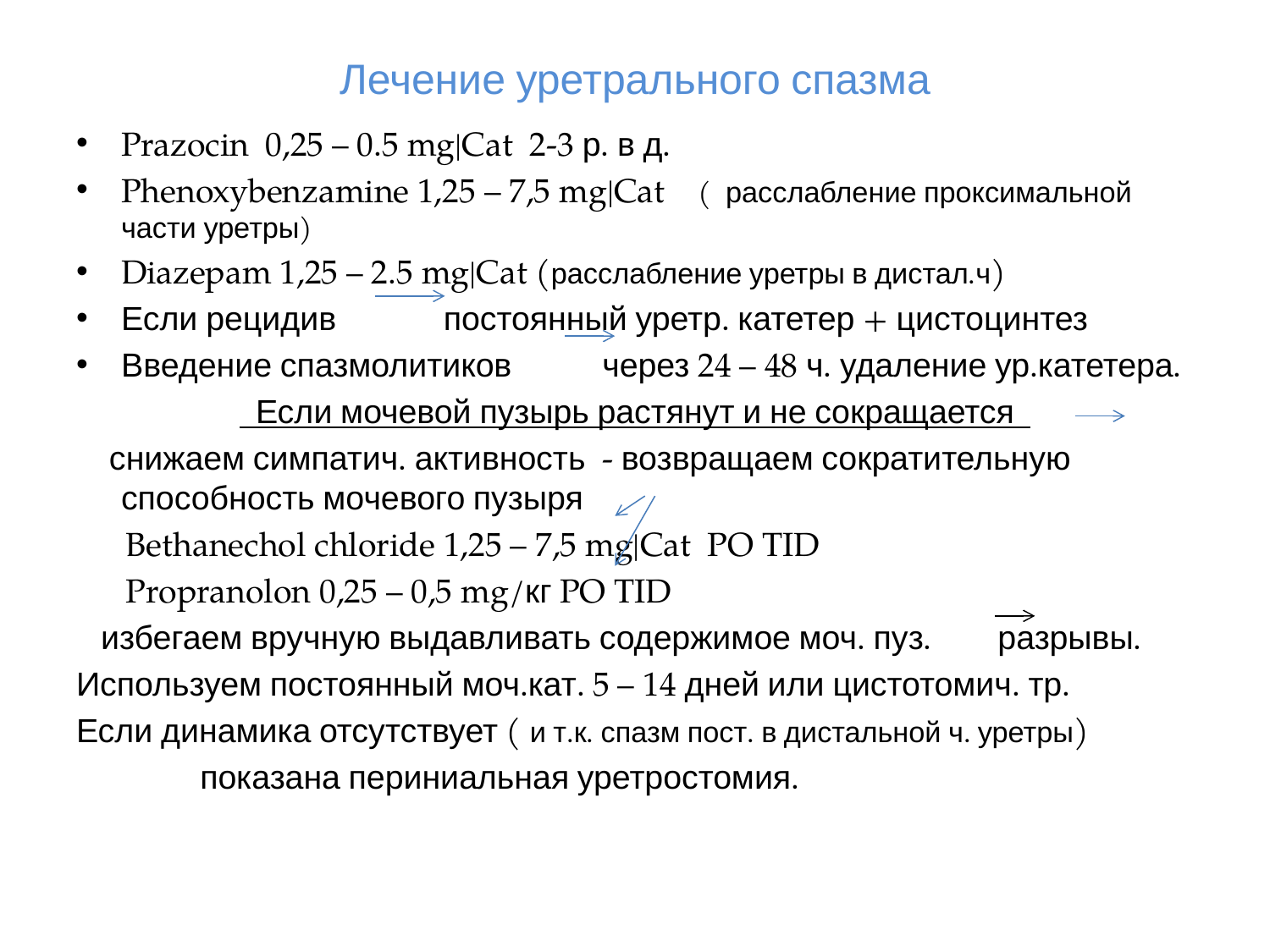

# Лечение уретрального спазма
Prazocin  0,25 – 0.5 mg|Cat  2-3 р. в д.
Phenoxybenzamine 1,25 – 7,5 mg|Cat    (  расслабление проксимальной части уретры)
Diazepam 1,25 – 2.5 mg|Cat (расслабление уретры в дистал.ч)
Если рецидив             постоянный уретр. катетер + цистоцинтез
Введение спазмолитиков           через 24 – 48 ч. удаление ур.катетера.
  Если мочевой пузырь растянут и не сокращается
    снижаем симпатич. активность  - возвращаем сократительную способность мочевого пузыря
      Bethanechol chloride 1,25 – 7,5 mg|Cat  PO TID
      Propranolon 0,25 – 0,5 mg/кг PO TID
   избегаем вручную выдавливать содержимое моч. пуз.        разрывы.
Используем постоянный моч.кат. 5 – 14 дней или цистотомич. тр.
Если динамика отсутствует ( и т.к. спазм пост. в дистальной ч. уретры)
               показана периниальная уретростомия.